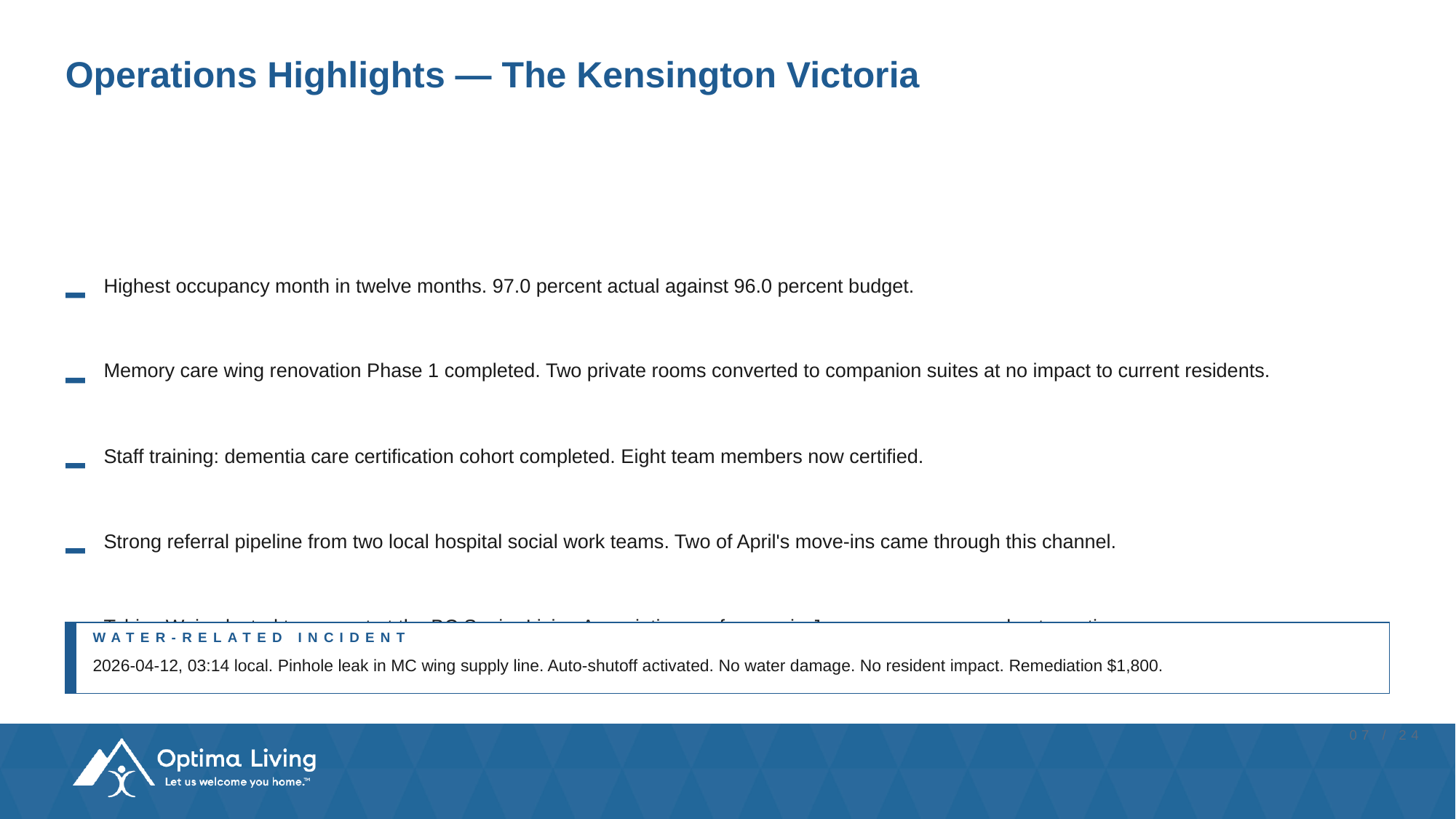

# Operations Highlights — The Kensington Victoria

Highest occupancy month in twelve months. 97.0 percent actual against 96.0 percent budget.

Memory care wing renovation Phase 1 completed. Two private rooms converted to companion suites at no impact to current residents.

Staff training: dementia care certification cohort completed. Eight team members now certified.

Strong referral pipeline from two local hospital social work teams. Two of April's move-ins came through this channel.

Tobias Wei selected to present at the BC Senior Living Association conference in June on memory care best practices.

WATER-RELATED INCIDENT

2026-04-12, 03:14 local. Pinhole leak in MC wing supply line. Auto-shutoff activated. No water damage. No resident impact. Remediation $1,800.
07 / 24